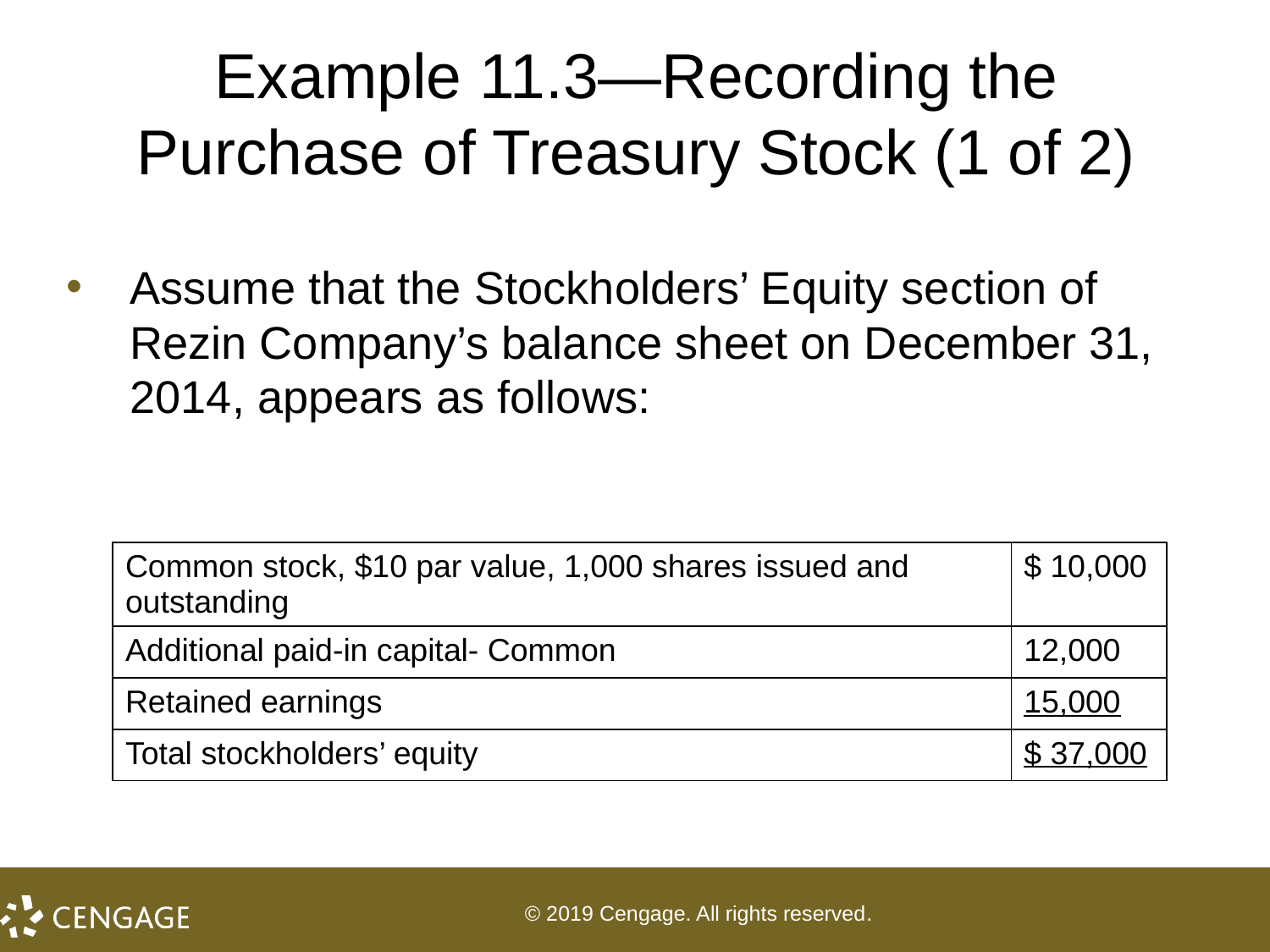

# Example 11.3—Recording the Purchase of Treasury Stock (1 of 2)
Assume that the Stockholders’ Equity section of Rezin Company’s balance sheet on December 31, 2014, appears as follows:
| Common stock, $10 par value, 1,000 shares issued and outstanding | $ 10,000 |
| --- | --- |
| Additional paid-in capital- Common | 12,000 |
| Retained earnings | 15,000 |
| Total stockholders’ equity | $ 37,000 |